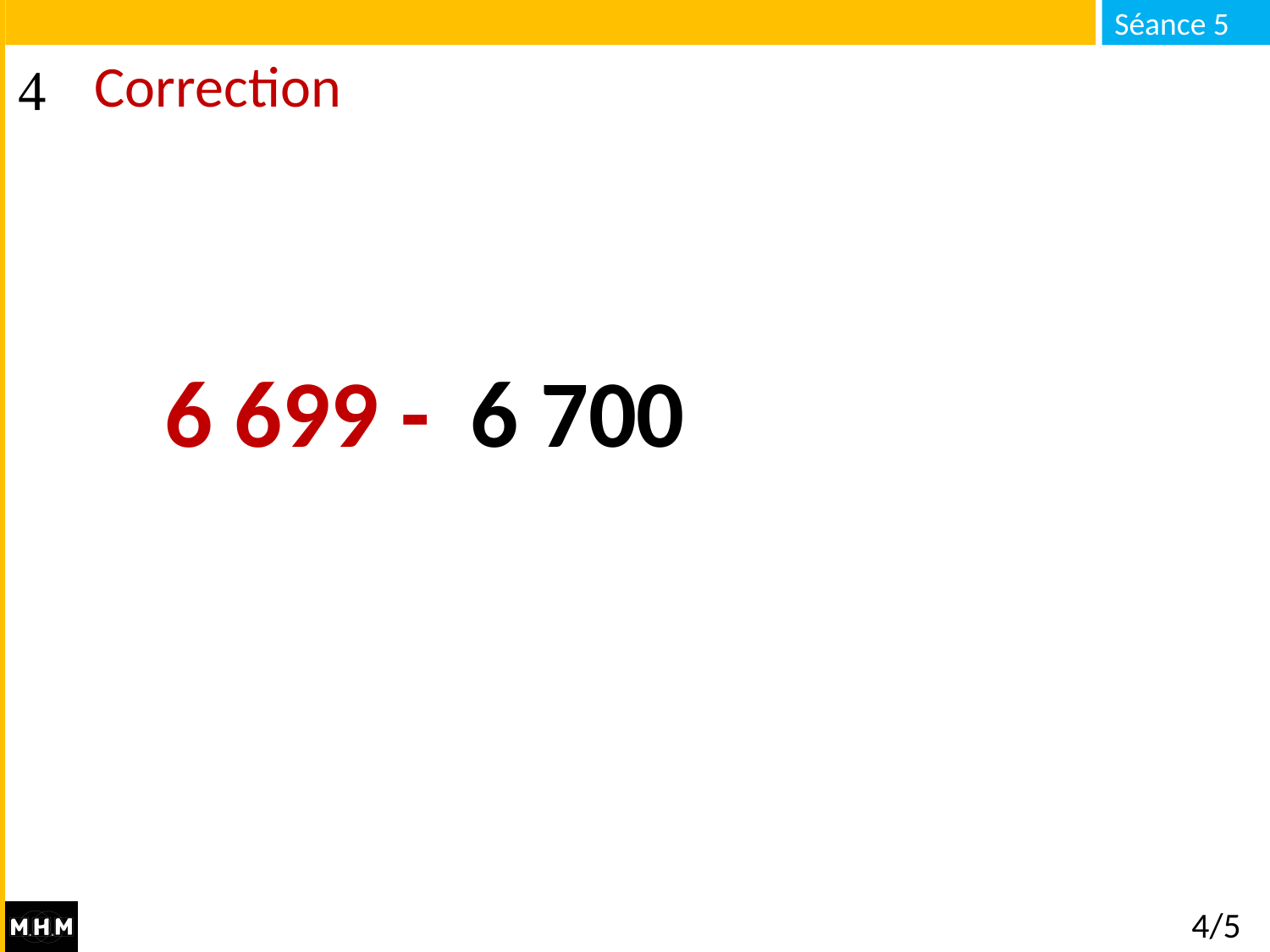

# Correction
6 699 -
6 700
4/5